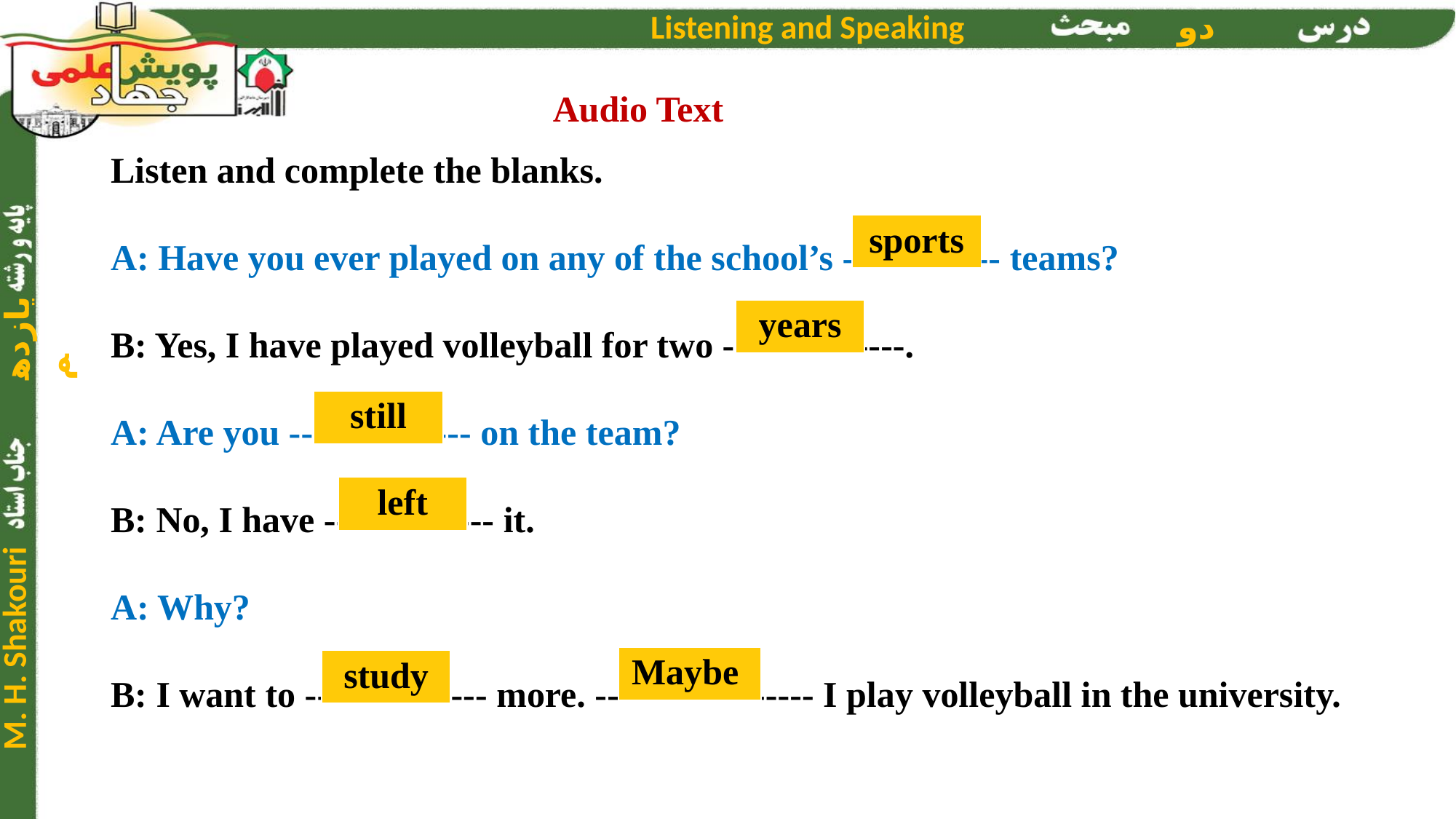

Audio Text
Listen and complete the blanks.
A: Have you ever played on any of the school’s ------------- teams?
B: Yes, I have played volleyball for two ---------------.
A: Are you --------------- on the team?
B: No, I have -------------- it.
A: Why?
B: I want to --------------- more. ------------------ I play volleyball in the university.
| sports |
| --- |
| years |
| --- |
| still |
| --- |
| left |
| --- |
| Maybe |
| --- |
| study |
| --- |